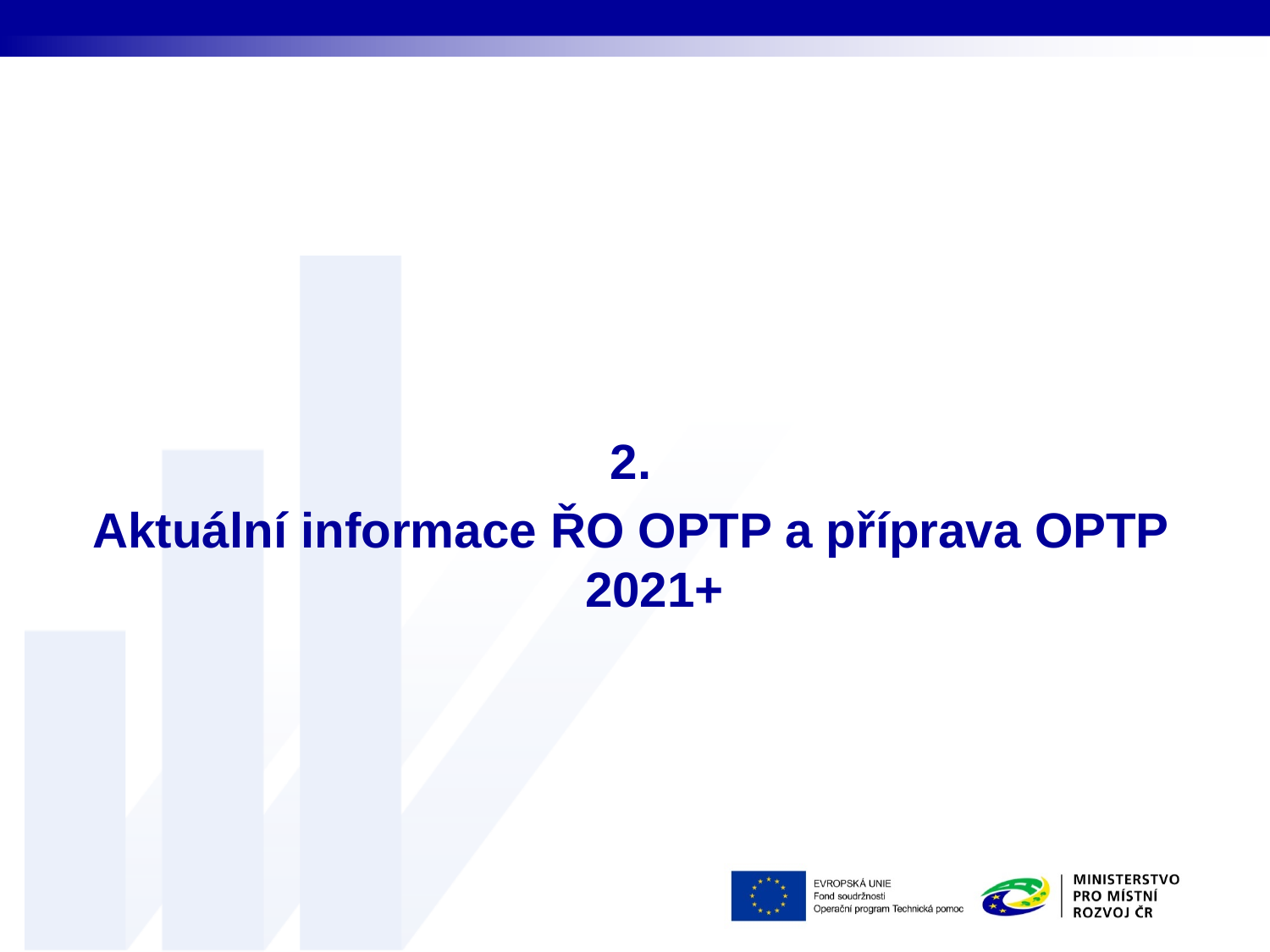

#

2.
Aktuální informace ŘO OPTP a příprava OPTP 2021+